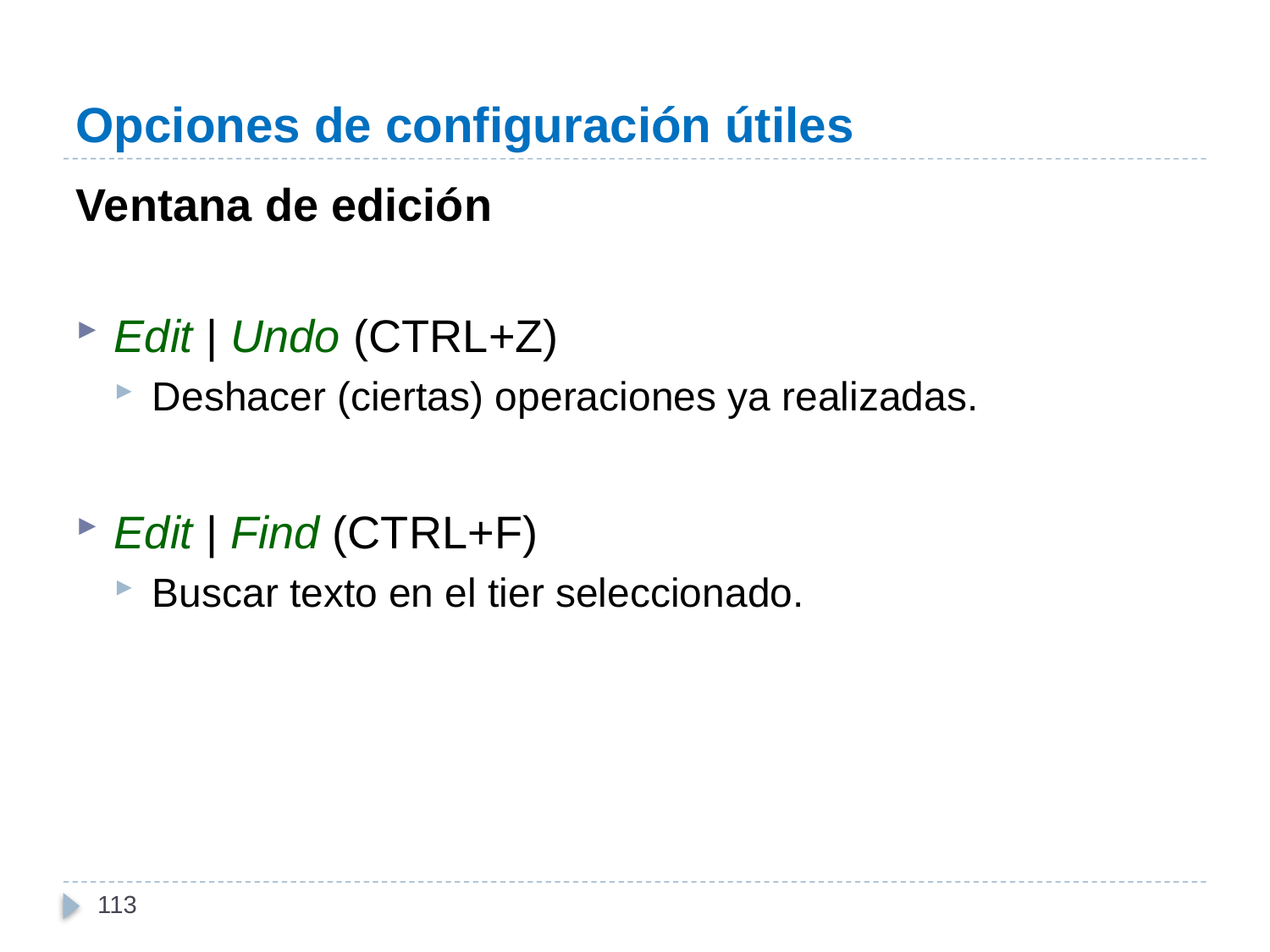

# Opciones de configuración útiles
Ventana de edición

Edit | Undo (CTRL+Z)
Deshacer (ciertas) operaciones ya realizadas.

Edit | Find (CTRL+F)
Buscar texto en el tier seleccionado.

113